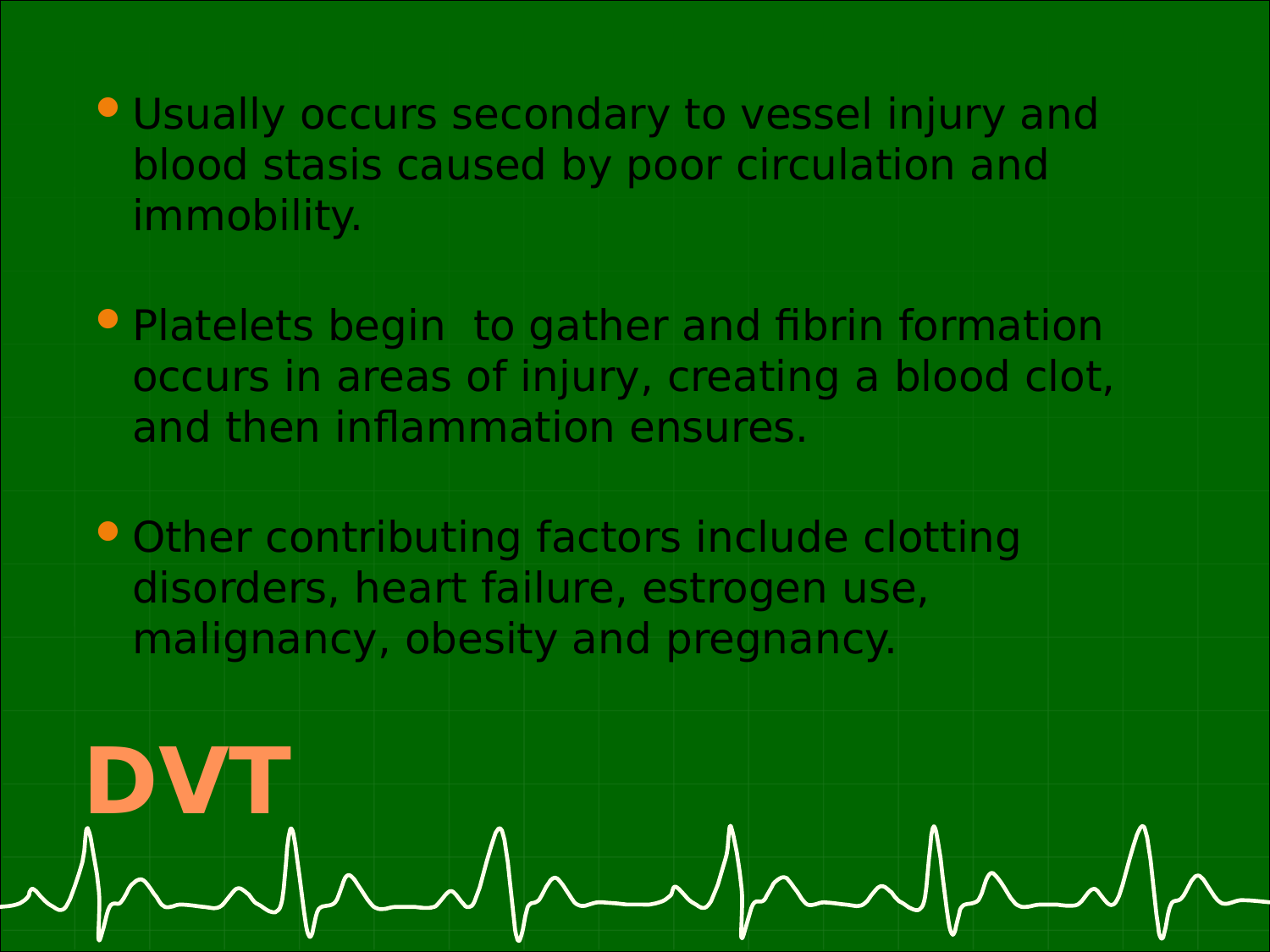

Usually occurs secondary to vessel injury and blood stasis caused by poor circulation and immobility.

Platelets begin  to gather and fibrin formation occurs in areas of injury, creating a blood clot, and then inflammation ensures.

Other contributing factors include clotting disorders, heart failure, estrogen use, malignancy, obesity and pregnancy.
# DVT